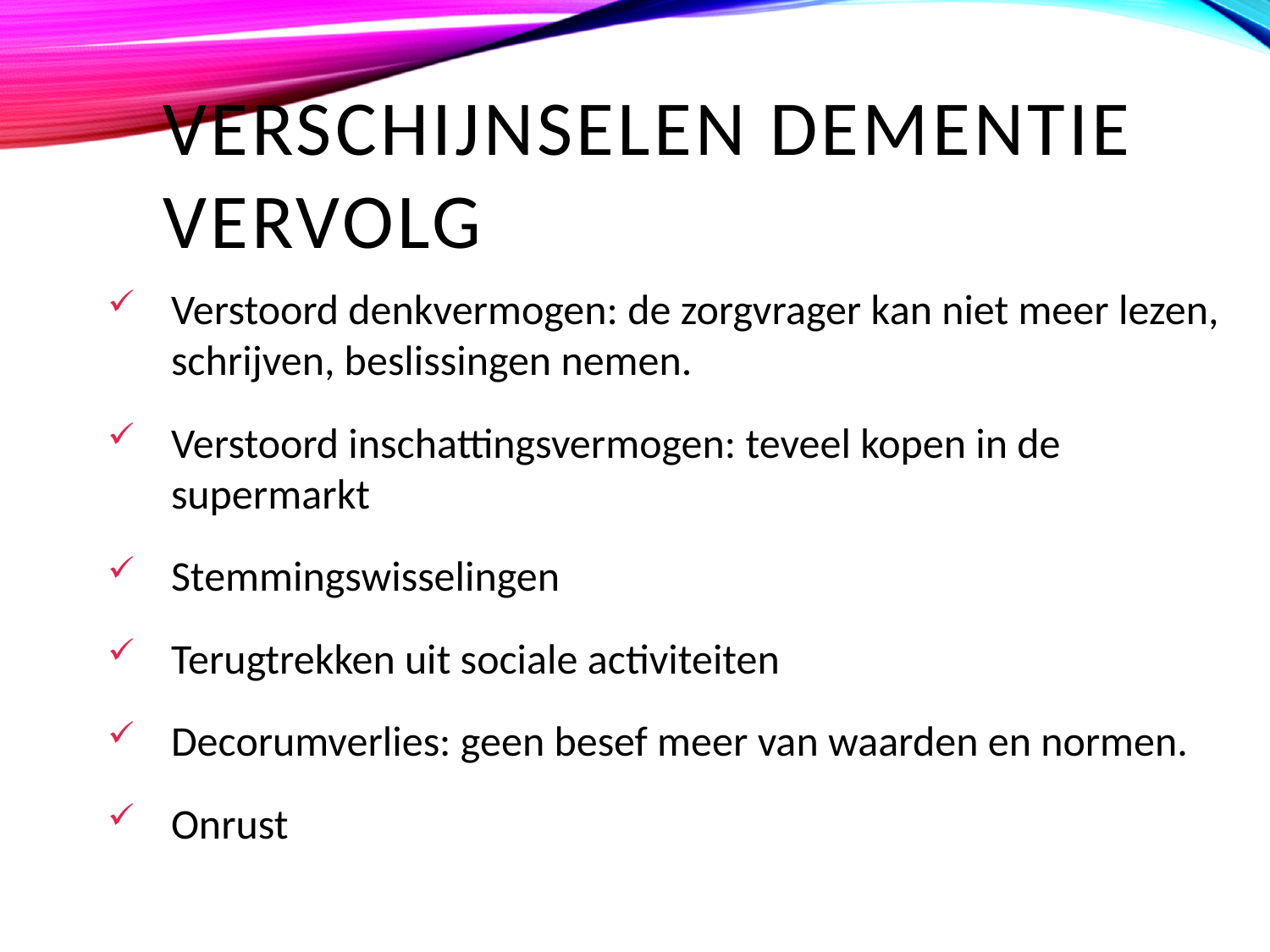

Verschijnselen dementie vervolg
Verstoord denkvermogen: de zorgvrager kan niet meer lezen, schrijven, beslissingen nemen.
Verstoord inschattingsvermogen: teveel kopen in de supermarkt
Stemmingswisselingen
Terugtrekken uit sociale activiteiten
Decorumverlies: geen besef meer van waarden en normen.
Onrust